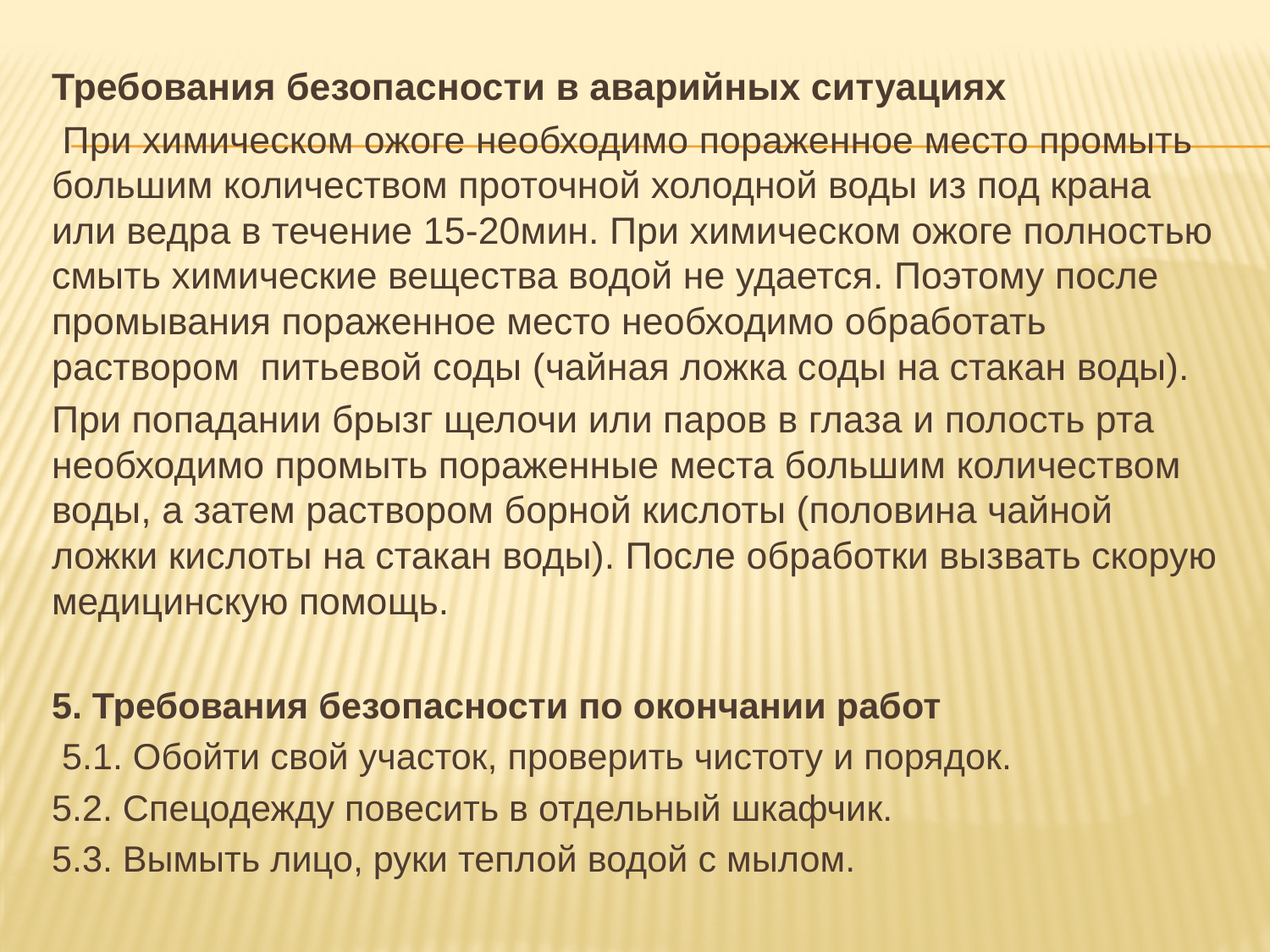

Требования безопасности в аварийных ситуациях
 При химическом ожоге необходимо пораженное место промыть большим количеством проточной холодной воды из под крана или ведра в течение 15-20мин. При химическом ожоге полностью смыть химические вещества водой не удается. Поэтому после промывания пораженное место необходимо обработать раствором  питьевой соды (чайная ложка соды на стакан воды).
При попадании брызг щелочи или паров в глаза и полость рта необходимо промыть пораженные места большим количеством воды, а затем раствором борной кислоты (половина чайной ложки кислоты на стакан воды). После обработки вызвать скорую медицинскую помощь.

5. Требования безопасности по окончании работ
 5.1. Обойти свой участок, проверить чистоту и порядок.
5.2. Спецодежду повесить в отдельный шкафчик.
5.3. Вымыть лицо, руки теплой водой с мылом.